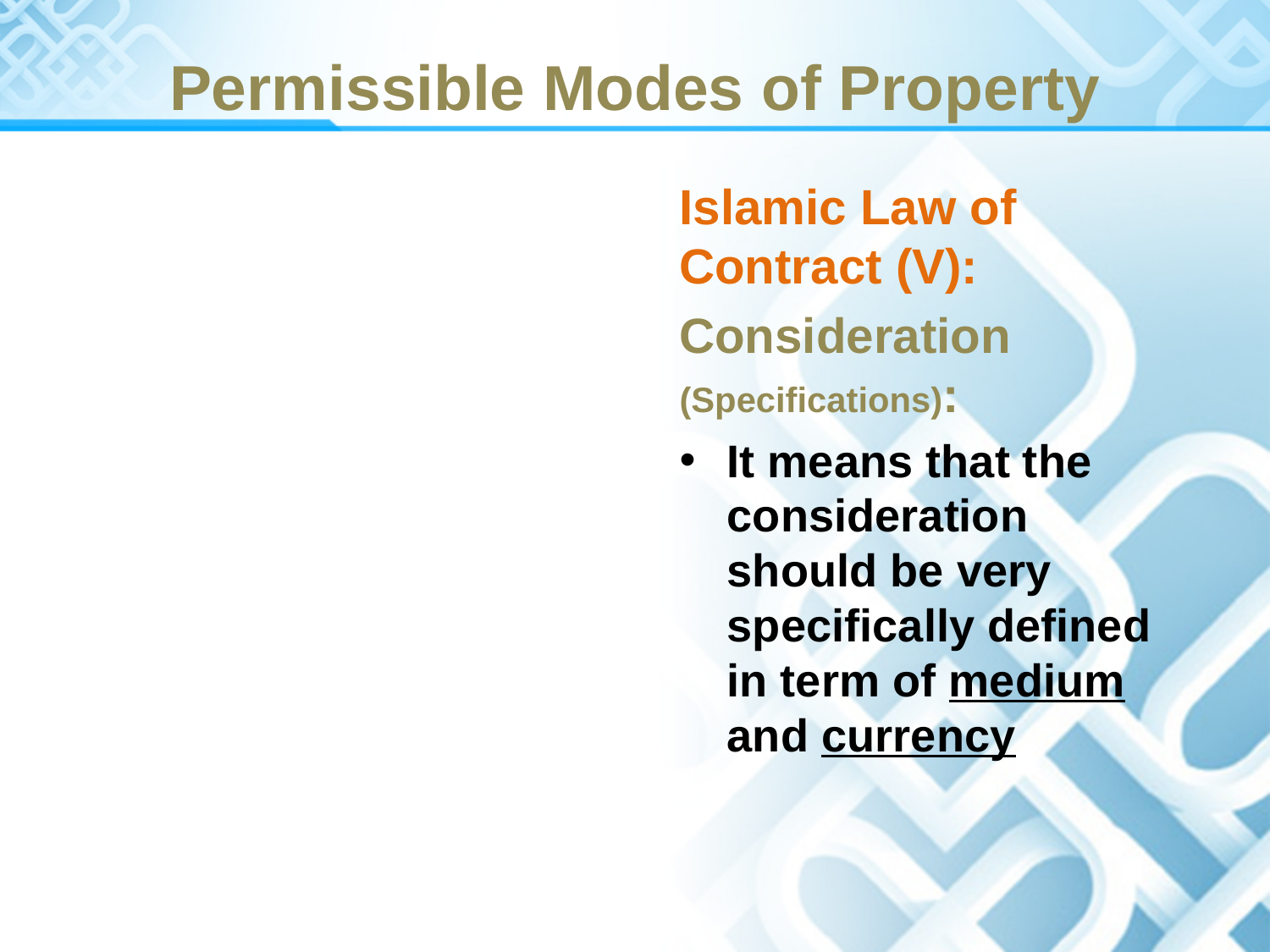

Permissible Modes of Property
Islamic Law of Contract (V):
Consideration (Specifications):
It means that the consideration should be very specifically defined in term of medium and currency